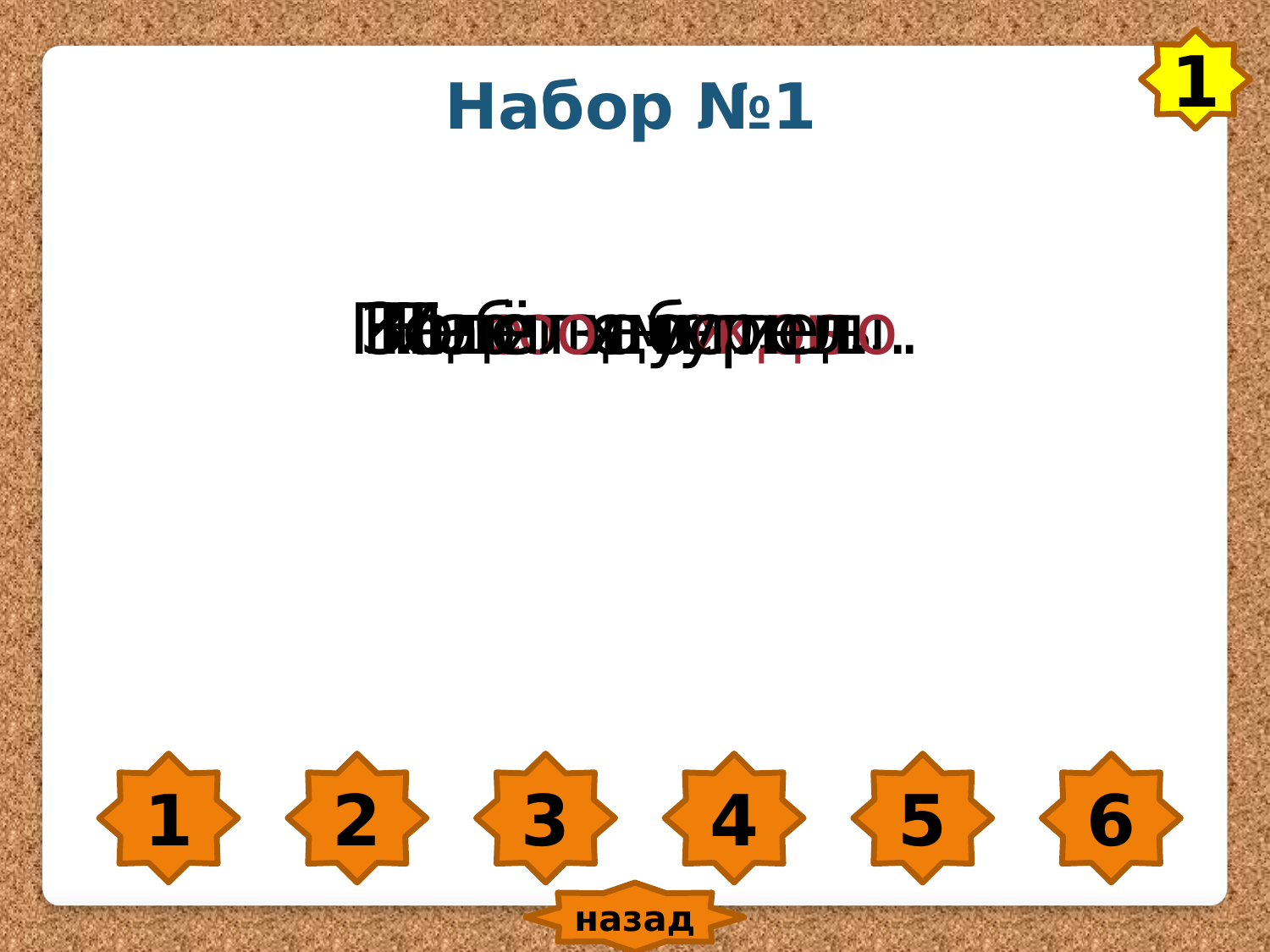

1
Набор №1
Поле опустело.
Небо хмурое.
Коля заболел.
Запели птицы.
Идёт дождь.
Тает снег.
1
2
3
4
5
6
назад